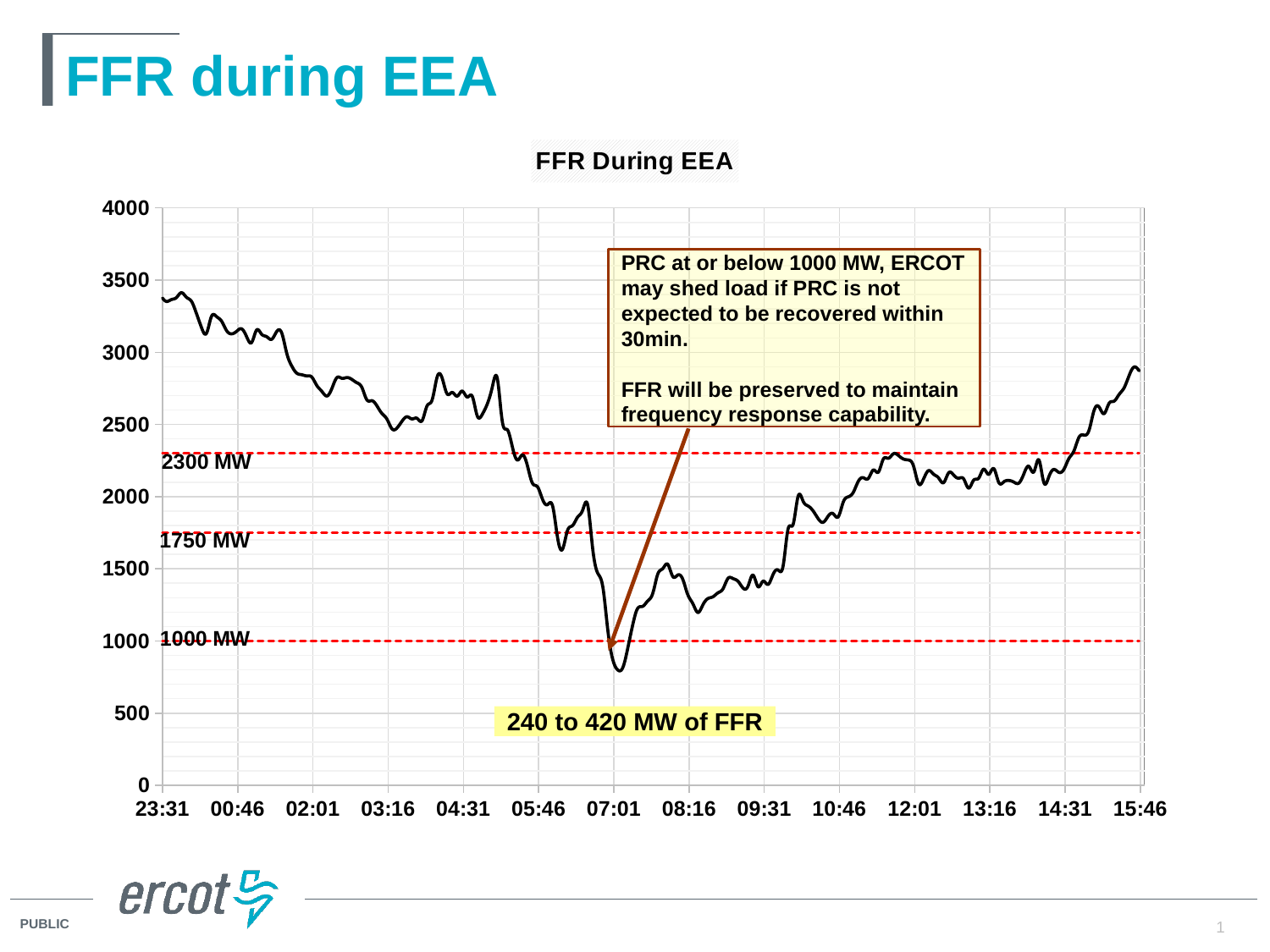

# FFR during EEA

### Chart: FFR During EEA

| Category |  |  | PRC | EEA1 | EEA2 | EEA3+ |
|---|---|---|---|---|---|---|
| 41644.979166666664 | 240.0 | 420.0 | 3386.1894155117575 | 2300.0 | 1750.0 | 1000.0 |
| 41644.982638888891 | 240.0 | 420.0 | 3352.354590640228 | 2300.0 | 1750.0 | 1000.0 |
| 41644.986111111109 | 240.0 | 420.0 | 3365.1754707033765 | 2300.0 | 1750.0 | 1000.0 |
| 41644.989583333336 | 240.0 | 420.0 | 3378.3895083596467 | 2300.0 | 1750.0 | 1000.0 |
| 41644.993055555555 | 240.0 | 420.0 | 3412.9583551720943 | 2300.0 | 1750.0 | 1000.0 |
| 41644.996527777781 | 240.0 | 420.0 | 3381.3406543876786 | 2300.0 | 1750.0 | 1000.0 |
| 41645 | 240.0 | 420.0 | 3353.6802654772005 | 2300.0 | 1750.0 | 1000.0 |
| 41645.003472222219 | 240.0 | 420.0 | 3269.2201033989413 | 2300.0 | 1750.0 | 1000.0 |
| 41645.006944444445 | 240.0 | 420.0 | 3172.4707548827705 | 2300.0 | 1750.0 | 1000.0 |
| 41645.010416666664 | 240.0 | 420.0 | 3131.1371881463397 | 2300.0 | 1750.0 | 1000.0 |
| 41645.013888888891 | 240.0 | 420.0 | 3248.303079055717 | 2300.0 | 1750.0 | 1000.0 |
| 41645.017361111109 | 240.0 | 420.0 | 3247.4264142833113 | 2300.0 | 1750.0 | 1000.0 |
| 41645.020833333336 | 240.0 | 420.0 | 3216.6284306533557 | 2300.0 | 1750.0 | 1000.0 |
| 41645.024305555555 | 240.0 | 420.0 | 3151.1592040133014 | 2300.0 | 1750.0 | 1000.0 |
| 41645.027777777781 | 240.0 | 420.0 | 3127.758934983719 | 2300.0 | 1750.0 | 1000.0 |
| 41645.03125 | 240.0 | 420.0 | 3144.750406701475 | 2300.0 | 1750.0 | 1000.0 |
| 41645.034722222219 | 240.0 | 420.0 | 3162.697119952936 | 2300.0 | 1750.0 | 1000.0 |
| 41645.038194444445 | 240.0 | 420.0 | 3108.980184179685 | 2300.0 | 1750.0 | 1000.0 |
| 41645.041666666664 | 240.0 | 420.0 | 3067.309859894828 | 2300.0 | 1750.0 | 1000.0 |
| 41645.045138888891 | 240.0 | 420.0 | 3154.187284082884 | 2300.0 | 1750.0 | 1000.0 |
| 41645.048611111109 | 240.0 | 420.0 | 3125.2808922432314 | 2300.0 | 1750.0 | 1000.0 |
| 41645.052083333336 | 240.0 | 420.0 | 3108.1705971303395 | 2300.0 | 1750.0 | 1000.0 |
| 41645.055555555555 | 240.0 | 420.0 | 3090.2419537961114 | 2300.0 | 1750.0 | 1000.0 |
| 41645.059027777781 | 240.0 | 420.0 | 3143.036502430626 | 2300.0 | 1750.0 | 1000.0 |
| 41645.0625 | 240.0 | 420.0 | 3134.493538378981 | 2300.0 | 1750.0 | 1000.0 |
| 41645.065972222219 | 240.0 | 420.0 | 2994.4793322754904 | 2300.0 | 1750.0 | 1000.0 |
| 41645.069444444445 | 240.0 | 420.0 | 2905.572875411514 | 2300.0 | 1750.0 | 1000.0 |
| 41645.072916666664 | 240.0 | 420.0 | 2855.578068801552 | 2300.0 | 1750.0 | 1000.0 |
| 41645.076388888891 | 240.0 | 420.0 | 2844.6805397771755 | 2300.0 | 1750.0 | 1000.0 |
| 41645.079861111109 | 240.0 | 420.0 | 2836.4809041529497 | 2300.0 | 1750.0 | 1000.0 |
| 41645.083333333336 | 240.0 | 420.0 | 2828.5660066184496 | 2300.0 | 1750.0 | 1000.0 |
| 41645.086805555555 | 240.0 | 420.0 | 2770.3154381261907 | 2300.0 | 1750.0 | 1000.0 |
| 41645.090277777781 | 240.0 | 420.0 | 2729.847310910551 | 2300.0 | 1750.0 | 1000.0 |
| 41645.09375 | 240.0 | 420.0 | 2697.2190636942337 | 2300.0 | 1750.0 | 1000.0 |
| 41645.097222222219 | 240.0 | 420.0 | 2748.2638420100593 | 2300.0 | 1750.0 | 1000.0 |
| 41645.100694444445 | 240.0 | 420.0 | 2824.234702215122 | 2300.0 | 1750.0 | 1000.0 |
| 41645.104166666664 | 240.0 | 420.0 | 2819.937347353262 | 2300.0 | 1750.0 | 1000.0 |
| 41645.107638888891 | 240.0 | 420.0 | 2825.0489436370876 | 2300.0 | 1750.0 | 1000.0 |
| 41645.111111111109 | 240.0 | 420.0 | 2812.156879051507 | 2300.0 | 1750.0 | 1000.0 |
| 41645.114583333336 | 240.0 | 420.0 | 2788.8653033119454 | 2300.0 | 1750.0 | 1000.0 |
| 41645.118055555555 | 240.0 | 420.0 | 2756.2926347804496 | 2300.0 | 1750.0 | 1000.0 |
| 41645.121527777781 | 240.0 | 420.0 | 2669.9816751189733 | 2300.0 | 1750.0 | 1000.0 |
| 41645.125 | 240.0 | 420.0 | 2664.6685718793415 | 2300.0 | 1750.0 | 1000.0 |
| 41645.128472222219 | 240.0 | 420.0 | 2628.808273558013 | 2300.0 | 1750.0 | 1000.0 |
| 41645.131944444445 | 240.0 | 420.0 | 2576.1407619173756 | 2300.0 | 1750.0 | 1000.0 |
| 41645.135416666664 | 240.0 | 420.0 | 2536.3992644037858 | 2300.0 | 1750.0 | 1000.0 |
| 41645.138888888891 | 240.0 | 420.0 | 2469.606827006381 | 2300.0 | 1750.0 | 1000.0 |
| 41645.142361111109 | 240.0 | 420.0 | 2475.692008527769 | 2300.0 | 1750.0 | 1000.0 |
| 41645.145833333336 | 240.0 | 420.0 | 2522.969756673848 | 2300.0 | 1750.0 | 1000.0 |
| 41645.149305555555 | 240.0 | 420.0 | 2553.5306410867825 | 2300.0 | 1750.0 | 1000.0 |
| 41645.152777777781 | 240.0 | 420.0 | 2538.2703221972333 | 2300.0 | 1750.0 | 1000.0 |
| 41645.15625 | 240.0 | 420.0 | 2542.5372867437477 | 2300.0 | 1750.0 | 1000.0 |
| 41645.159722222219 | 240.0 | 420.0 | 2526.568681856006 | 2300.0 | 1750.0 | 1000.0 |
| 41645.163194444445 | 240.0 | 420.0 | 2629.3569419539845 | 2300.0 | 1750.0 | 1000.0 |
| 41645.166666666664 | 240.0 | 420.0 | 2669.704329268115 | 2300.0 | 1750.0 | 1000.0 |
| 41645.170138888891 | 240.0 | 420.0 | 2829.209952759829 | 2300.0 | 1750.0 | 1000.0 |
| 41645.173611111109 | 240.0 | 420.0 | 2821.4084028879697 | 2300.0 | 1750.0 | 1000.0 |
| 41645.177083333336 | 240.0 | 420.0 | 2711.587111973767 | 2300.0 | 1750.0 | 1000.0 |
| 41645.180555555555 | 240.0 | 420.0 | 2722.003050325233 | 2300.0 | 1750.0 | 1000.0 |
| 41645.184027777781 | 240.0 | 420.0 | 2696.097907465939 | 2300.0 | 1750.0 | 1000.0 |
| 41645.1875 | 240.0 | 420.0 | 2731.37914707595 | 2300.0 | 1750.0 | 1000.0 |
| 41645.190972222219 | 240.0 | 420.0 | 2690.206840661489 | 2300.0 | 1750.0 | 1000.0 |
| 41645.194444444445 | 240.0 | 420.0 | 2695.1325358271188 | 2300.0 | 1750.0 | 1000.0 |
| 41645.197916666664 | 240.0 | 420.0 | 2559.7825586626345 | 2300.0 | 1750.0 | 1000.0 |
| 41645.201388888891 | 240.0 | 420.0 | 2569.3481157576693 | 2300.0 | 1750.0 | 1000.0 |
| 41645.204861111109 | 240.0 | 420.0 | 2642.1701559916405 | 2300.0 | 1750.0 | 1000.0 |
| 41645.208333333336 | 240.0 | 420.0 | 2759.1756079389224 | 2300.0 | 1750.0 | 1000.0 |
| 41645.211805555555 | 240.0 | 420.0 | 2819.496003314187 | 2300.0 | 1750.0 | 1000.0 |
| 41645.215277777781 | 240.0 | 420.0 | 2519.054881726745 | 2300.0 | 1750.0 | 1000.0 |
| 41645.21875 | 240.0 | 420.0 | 2463.5703795041964 | 2300.0 | 1750.0 | 1000.0 |
| 41645.222222222219 | 240.0 | 420.0 | 2345.705237555243 | 2300.0 | 1750.0 | 1000.0 |
| 41645.225694444445 | 240.0 | 420.0 | 2253.646812173991 | 2300.0 | 1750.0 | 1000.0 |
| 41645.229166666664 | 240.0 | 420.0 | 2288.8817818444218 | 2300.0 | 1750.0 | 1000.0 |
| 41645.232638888891 | 240.0 | 420.0 | 2215.006347571778 | 2300.0 | 1750.0 | 1000.0 |
| 41645.236111111109 | 240.0 | 420.0 | 2093.5578862782763 | 2300.0 | 1750.0 | 1000.0 |
| 41645.239583333336 | 240.0 | 420.0 | 2068.3177711304666 | 2300.0 | 1750.0 | 1000.0 |
| 41645.243055555555 | 240.0 | 420.0 | 1982.750142155149 | 2300.0 | 1750.0 | 1000.0 |
| 41645.246527777781 | 240.0 | 420.0 | 1944.1393834017201 | 2300.0 | 1750.0 | 1000.0 |
| 41645.25 | 240.0 | 420.0 | 1937.9182668211508 | 2300.0 | 1750.0 | 1000.0 |
| 41645.253472222219 | 240.0 | 420.0 | 1718.4411890073986 | 2300.0 | 1750.0 | 1000.0 |
| 41645.256944444445 | 240.0 | 420.0 | 1635.4319591469289 | 2300.0 | 1750.0 | 1000.0 |
| 41645.260416666664 | 240.0 | 420.0 | 1765.146996894404 | 2300.0 | 1750.0 | 1000.0 |
| 41645.263888888891 | 240.0 | 420.0 | 1799.413583273143 | 2300.0 | 1750.0 | 1000.0 |
| 41645.267361111109 | 240.0 | 420.0 | 1857.382699115173 | 2300.0 | 1750.0 | 1000.0 |
| 41645.270833333336 | 240.0 | 420.0 | 1903.8900116992447 | 2300.0 | 1750.0 | 1000.0 |
| 41645.274305555555 | 240.0 | 420.0 | 1945.33829503144 | 2300.0 | 1750.0 | 1000.0 |
| 41645.277777777781 | 240.0 | 420.0 | 1644.7713684899315 | 2300.0 | 1750.0 | 1000.0 |
| 41645.28125 | 240.0 | 420.0 | 1471.6347303124744 | 2300.0 | 1750.0 | 1000.0 |
| 41645.284722222219 | 240.0 | 420.0 | 1382.3593459716662 | 2300.0 | 1750.0 | 1000.0 |
| 41645.288194444445 | 240.0 | 420.0 | 1085.10373176303 | 2300.0 | 1750.0 | 1000.0 |
| 41645.291666666664 | 240.0 | 420.0 | 874.5117143885309 | 2300.0 | 1750.0 | 1000.0 |
| 41645.295138888891 | 240.0 | 420.0 | 800.0 | 2300.0 | 1750.0 | 1000.0 |
| 41645.298611111109 | 240.0 | 420.0 | 814.0022009022296 | 2300.0 | 1750.0 | 1000.0 |
| 41645.302083333336 | 240.0 | 420.0 | 948.0600420912713 | 2300.0 | 1750.0 | 1000.0 |
| 41645.305555555555 | 240.0 | 420.0 | 1110.821741464317 | 2300.0 | 1750.0 | 1000.0 |
| 41645.309027777781 | 240.0 | 420.0 | 1226.0504551103727 | 2300.0 | 1750.0 | 1000.0 |
| 41645.3125 | 240.0 | 420.0 | 1239.9939972282527 | 2300.0 | 1750.0 | 1000.0 |
| 41645.315972222219 | 240.0 | 420.0 | 1277.3458850811444 | 2300.0 | 1750.0 | 1000.0 |
| 41645.319444444445 | 240.0 | 420.0 | 1328.5688984896733 | 2300.0 | 1750.0 | 1000.0 |
| 41645.322916666664 | 240.0 | 420.0 | 1462.9151738878745 | 2300.0 | 1750.0 | 1000.0 |
| 41645.326388888891 | 240.0 | 420.0 | 1501.4704908497943 | 2300.0 | 1750.0 | 1000.0 |
| 41645.329861111109 | 240.0 | 420.0 | 1531.2033076162134 | 2300.0 | 1750.0 | 1000.0 |
| 41645.333333333336 | 240.0 | 420.0 | 1446.530413330534 | 2300.0 | 1750.0 | 1000.0 |
| 41645.336805555555 | 240.0 | 420.0 | 1457.0423138939695 | 2300.0 | 1750.0 | 1000.0 |
| 41645.340277777781 | 240.0 | 420.0 | 1426.9275647860434 | 2300.0 | 1750.0 | 1000.0 |
| 41645.34375 | 240.0 | 420.0 | 1320.0074538408585 | 2300.0 | 1750.0 | 1000.0 |
| 41645.347222222219 | 240.0 | 420.0 | 1258.7481072360606 | 2300.0 | 1750.0 | 1000.0 |
| 41645.350694444445 | 240.0 | 420.0 | 1197.6680908704652 | 2300.0 | 1750.0 | 1000.0 |
| 41645.354166666664 | 240.0 | 420.0 | 1249.7041136611483 | 2300.0 | 1750.0 | 1000.0 |
| 41645.357638888891 | 240.0 | 420.0 | 1293.8275661036416 | 2300.0 | 1750.0 | 1000.0 |
| 41645.361111111109 | 240.0 | 420.0 | 1306.0370806337544 | 2300.0 | 1750.0 | 1000.0 |
| 41645.364583333336 | 240.0 | 420.0 | 1333.2455847201054 | 2300.0 | 1750.0 | 1000.0 |
| 41645.368055555555 | 240.0 | 420.0 | 1360.9890678711909 | 2300.0 | 1750.0 | 1000.0 |
| 41645.371527777781 | 240.0 | 420.0 | 1433.232460073782 | 2300.0 | 1750.0 | 1000.0 |
| 41645.375 | 240.0 | 420.0 | 1432.6058993830732 | 2300.0 | 1750.0 | 1000.0 |
| 41645.378472222219 | 240.0 | 420.0 | 1413.7151698495218 | 2300.0 | 1750.0 | 1000.0 |
| 41645.381944444445 | 240.0 | 420.0 | 1366.9147686836698 | 2300.0 | 1750.0 | 1000.0 |
| 41645.385416666664 | 240.0 | 420.0 | 1379.9185382121425 | 2300.0 | 1750.0 | 1000.0 |
| 41645.388888888891 | 240.0 | 420.0 | 1456.5562057417503 | 2300.0 | 1750.0 | 1000.0 |
| 41645.392361111109 | 240.0 | 420.0 | 1375.8801854972828 | 2300.0 | 1750.0 | 1000.0 |
| 41645.395833333336 | 240.0 | 420.0 | 1414.0794429537334 | 2300.0 | 1750.0 | 1000.0 |
| 41645.399305555555 | 240.0 | 420.0 | 1391.5669270548585 | 2300.0 | 1750.0 | 1000.0 |
| 41645.402777777781 | 240.0 | 420.0 | 1461.2913454165637 | 2300.0 | 1750.0 | 1000.0 |
| 41645.40625 | 240.0 | 420.0 | 1491.6156781857255 | 2300.0 | 1750.0 | 1000.0 |
| 41645.409722222219 | 240.0 | 420.0 | 1519.27990010895 | 2300.0 | 1750.0 | 1000.0 |
| 41645.413194444445 | 240.0 | 420.0 | 1776.3363824607497 | 2300.0 | 1750.0 | 1000.0 |
| 41645.416666666664 | 240.0 | 420.0 | 1807.9105511718324 | 2300.0 | 1750.0 | 1000.0 |
| 41645.420138888891 | 240.0 | 420.0 | 2003.2087107952525 | 2300.0 | 1750.0 | 1000.0 |
| 41645.423611111109 | 240.0 | 420.0 | 1967.836710919141 | 2300.0 | 1750.0 | 1000.0 |
| 41645.427083333336 | 240.0 | 420.0 | 1934.6214651793894 | 2300.0 | 1750.0 | 1000.0 |
| 41645.430555555555 | 240.0 | 420.0 | 1900.1748640948863 | 2300.0 | 1750.0 | 1000.0 |
| 41645.434027777781 | 240.0 | 420.0 | 1847.2227512578356 | 2300.0 | 1750.0 | 1000.0 |
| 41645.4375 | 240.0 | 420.0 | 1822.275724691806 | 2300.0 | 1750.0 | 1000.0 |
| 41645.440972222219 | 240.0 | 420.0 | 1865.7849368417035 | 2300.0 | 1750.0 | 1000.0 |
| 41645.444444444445 | 240.0 | 420.0 | 1881.0411489318815 | 2300.0 | 1750.0 | 1000.0 |
| 41645.447916666664 | 240.0 | 420.0 | 1860.5230317008977 | 2300.0 | 1750.0 | 1000.0 |
| 41645.451388888891 | 240.0 | 420.0 | 1962.8125894619186 | 2300.0 | 1750.0 | 1000.0 |
| 41645.454861111109 | 240.0 | 420.0 | 1998.827851012848 | 2300.0 | 1750.0 | 1000.0 |
| 41645.458333333336 | 240.0 | 420.0 | 2029.62679289599 | 2300.0 | 1750.0 | 1000.0 |
| 41645.461805555555 | 240.0 | 420.0 | 2106.5728810583632 | 2300.0 | 1750.0 | 1000.0 |
| 41645.465277777781 | 240.0 | 420.0 | 2130.5652136639374 | 2300.0 | 1750.0 | 1000.0 |
| 41645.46875 | 240.0 | 420.0 | 2126.3291870060184 | 2300.0 | 1750.0 | 1000.0 |
| 41645.472222222219 | 240.0 | 420.0 | 2184.6054914410024 | 2300.0 | 1750.0 | 1000.0 |
| 41645.475694444445 | 240.0 | 420.0 | 2170.3921326044447 | 2300.0 | 1750.0 | 1000.0 |
| 41645.479166666664 | 240.0 | 420.0 | 2261.2417900374867 | 2300.0 | 1750.0 | 1000.0 |
| 41645.482638888891 | 240.0 | 420.0 | 2265.6472906161175 | 2300.0 | 1750.0 | 1000.0 |
| 41645.486111111109 | 240.0 | 420.0 | 2297.3476749612037 | 2300.0 | 1750.0 | 1000.0 |
| 41645.489583333336 | 240.0 | 420.0 | 2285.13117887216 | 2300.0 | 1750.0 | 1000.0 |
| 41645.493055555555 | 240.0 | 420.0 | 2260.686276975897 | 2300.0 | 1750.0 | 1000.0 |
| 41645.496527777781 | 240.0 | 420.0 | 2254.0104008116405 | 2300.0 | 1750.0 | 1000.0 |
| 41645.5 | 240.0 | 420.0 | 2212.7500719973264 | 2300.0 | 1750.0 | 1000.0 |
| 41645.503472222219 | 240.0 | 420.0 | 2090.173472916599 | 2300.0 | 1750.0 | 1000.0 |
| 41645.506944444445 | 240.0 | 420.0 | 2121.1955508989013 | 2300.0 | 1750.0 | 1000.0 |
| 41645.510416666664 | 240.0 | 420.0 | 2180.431888133523 | 2300.0 | 1750.0 | 1000.0 |
| 41645.513888888891 | 240.0 | 420.0 | 2155.826821061789 | 2300.0 | 1750.0 | 1000.0 |
| 41645.517361111109 | 240.0 | 420.0 | 2129.95261609109 | 2300.0 | 1750.0 | 1000.0 |
| 41645.520833333336 | 240.0 | 420.0 | 2096.5915789736664 | 2300.0 | 1750.0 | 1000.0 |
| 41645.524305555555 | 240.0 | 420.0 | 2164.706268875235 | 2300.0 | 1750.0 | 1000.0 |
| 41645.527777777781 | 240.0 | 420.0 | 2150.1380825730193 | 2300.0 | 1750.0 | 1000.0 |
| 41645.53125 | 240.0 | 420.0 | 2127.3159140015678 | 2300.0 | 1750.0 | 1000.0 |
| 41645.534722222219 | 240.0 | 420.0 | 2122.9622959883245 | 2300.0 | 1750.0 | 1000.0 |
| 41645.538194444445 | 240.0 | 420.0 | 2058.719633427088 | 2300.0 | 1750.0 | 1000.0 |
| 41645.541666666664 | 240.0 | 420.0 | 2113.886269378318 | 2300.0 | 1750.0 | 1000.0 |
| 41645.545138888891 | 240.0 | 420.0 | 2127.9575329566374 | 2300.0 | 1750.0 | 1000.0 |
| 41645.548611111109 | 240.0 | 420.0 | 2190.3671940652644 | 2300.0 | 1750.0 | 1000.0 |
| 41645.552083333336 | 240.0 | 420.0 | 2154.8565212637236 | 2300.0 | 1750.0 | 1000.0 |
| 41645.555555555555 | 240.0 | 420.0 | 2194.441412827964 | 2300.0 | 1750.0 | 1000.0 |
| 41645.559027777781 | 240.0 | 420.0 | 2098.5031571875747 | 2300.0 | 1750.0 | 1000.0 |
| 41645.5625 | 240.0 | 420.0 | 2101.861150139965 | 2300.0 | 1750.0 | 1000.0 |
| 41645.565972222219 | 240.0 | 420.0 | 2112.0126106119355 | 2300.0 | 1750.0 | 1000.0 |
| 41645.569444444445 | 240.0 | 420.0 | 2100.837325056764 | 2300.0 | 1750.0 | 1000.0 |
| 41645.572916666664 | 240.0 | 420.0 | 2093.5296862559285 | 2300.0 | 1750.0 | 1000.0 |
| 41645.576388888891 | 240.0 | 420.0 | 2156.7700159840056 | 2300.0 | 1750.0 | 1000.0 |
| 41645.579861111109 | 240.0 | 420.0 | 2210.368812828683 | 2300.0 | 1750.0 | 1000.0 |
| 41645.583333333336 | 240.0 | 420.0 | 2171.631290868001 | 2300.0 | 1750.0 | 1000.0 |
| 41645.586805555555 | 240.0 | 420.0 | 2255.136348305868 | 2300.0 | 1750.0 | 1000.0 |
| 41645.590277777781 | 240.0 | 420.0 | 2096.917932630352 | 2300.0 | 1750.0 | 1000.0 |
| 41645.59375 | 240.0 | 420.0 | 2138.5585510664246 | 2300.0 | 1750.0 | 1000.0 |
| 41645.597222222219 | 240.0 | 420.0 | 2188.4890178195737 | 2300.0 | 1750.0 | 1000.0 |
| 41645.600694444445 | 240.0 | 420.0 | 2168.396775683367 | 2300.0 | 1750.0 | 1000.0 |
| 41645.604166666664 | 240.0 | 420.0 | 2190.0701355774254 | 2300.0 | 1750.0 | 1000.0 |
| 41645.607638888891 | 240.0 | 420.0 | 2264.8832890397907 | 2300.0 | 1750.0 | 1000.0 |
| 41645.611111111109 | 240.0 | 420.0 | 2317.0586692224647 | 2300.0 | 1750.0 | 1000.0 |
| 41645.614583333336 | 240.0 | 420.0 | 2411.4290857563024 | 2300.0 | 1750.0 | 1000.0 |
| 41645.618055555555 | 240.0 | 420.0 | 2426.5393695754956 | 2300.0 | 1750.0 | 1000.0 |
| 41645.621527777781 | 240.0 | 420.0 | 2458.996773937977 | 2300.0 | 1750.0 | 1000.0 |
| 41645.625 | 240.0 | 420.0 | 2596.219177829033 | 2300.0 | 1750.0 | 1000.0 |
| 41645.628472222219 | 240.0 | 420.0 | 2621.714462111097 | 2300.0 | 1750.0 | 1000.0 |
| 41645.631944444445 | 240.0 | 420.0 | 2574.813444360654 | 2300.0 | 1750.0 | 1000.0 |
| 41645.635416666664 | 240.0 | 420.0 | 2646.0825668591215 | 2300.0 | 1750.0 | 1000.0 |
| 41645.638888888891 | 240.0 | 420.0 | 2661.6648588193602 | 2300.0 | 1750.0 | 1000.0 |
| 41645.642361111109 | 240.0 | 420.0 | 2708.1760044161783 | 2300.0 | 1750.0 | 1000.0 |
| 41645.645833333336 | 240.0 | 420.0 | 2753.887145495517 | 2300.0 | 1750.0 | 1000.0 |
| 41645.649305555555 | 240.0 | 420.0 | 2839.1793451263497 | 2300.0 | 1750.0 | 1000.0 |
| 41645.652777777781 | 240.0 | 420.0 | 2898.2241686169687 | 2300.0 | 1750.0 | 1000.0 |
| 41645.65625 | 240.0 | 420.0 | 2871.9225827250566 | 2300.0 | 1750.0 | 1000.0 |
PRC at or below 1000 MW, ERCOT may shed load if PRC is not expected to be recovered within 30min.

FFR will be preserved to maintain frequency response capability.
1750 MW
240 to 420 MW of FFR
1